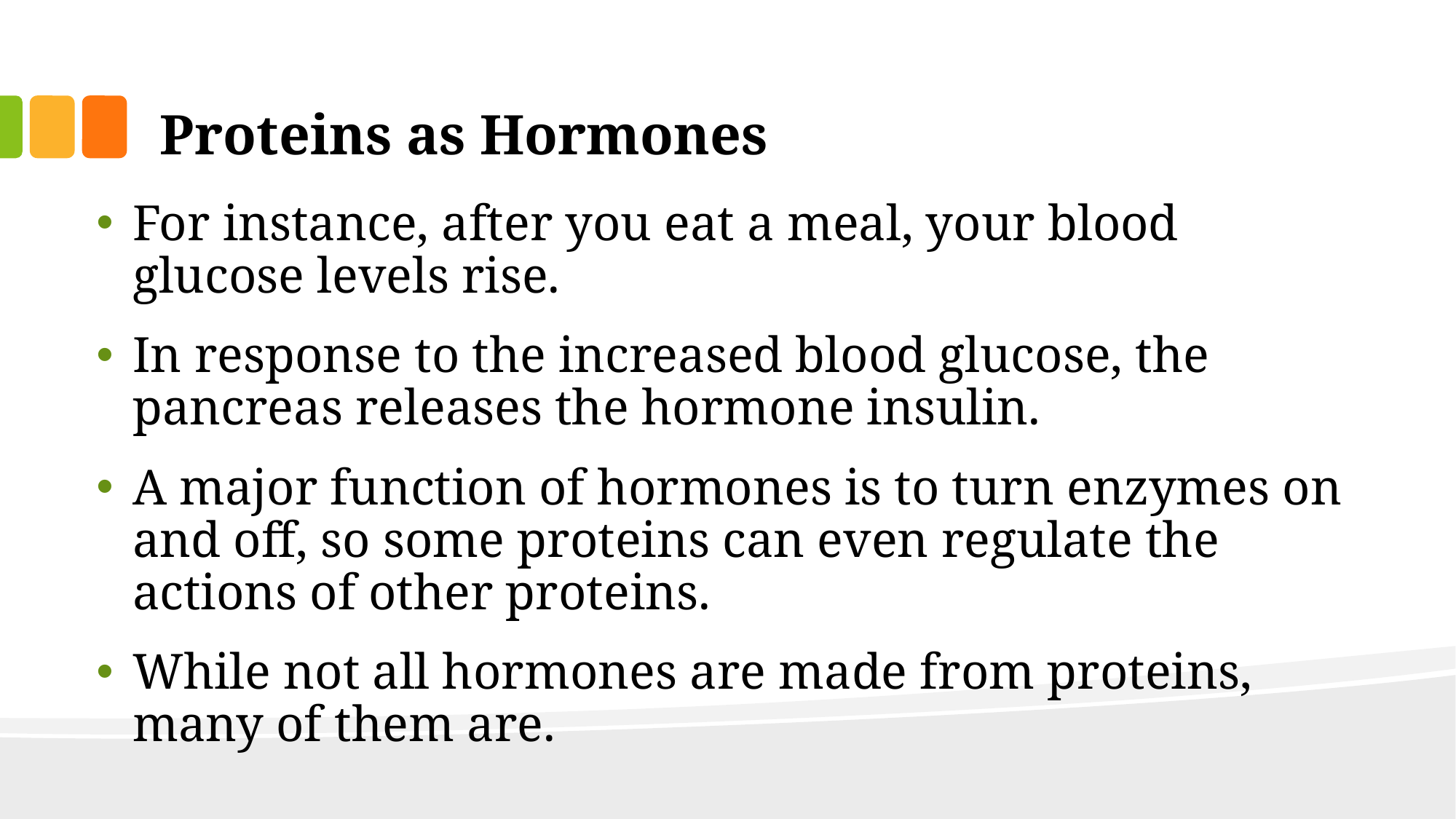

# Proteins as Hormones
For instance, after you eat a meal, your blood glucose levels rise.
In response to the increased blood glucose, the pancreas releases the hormone insulin.
A major function of hormones is to turn enzymes on and off, so some proteins can even regulate the actions of other proteins.
While not all hormones are made from proteins, many of them are.